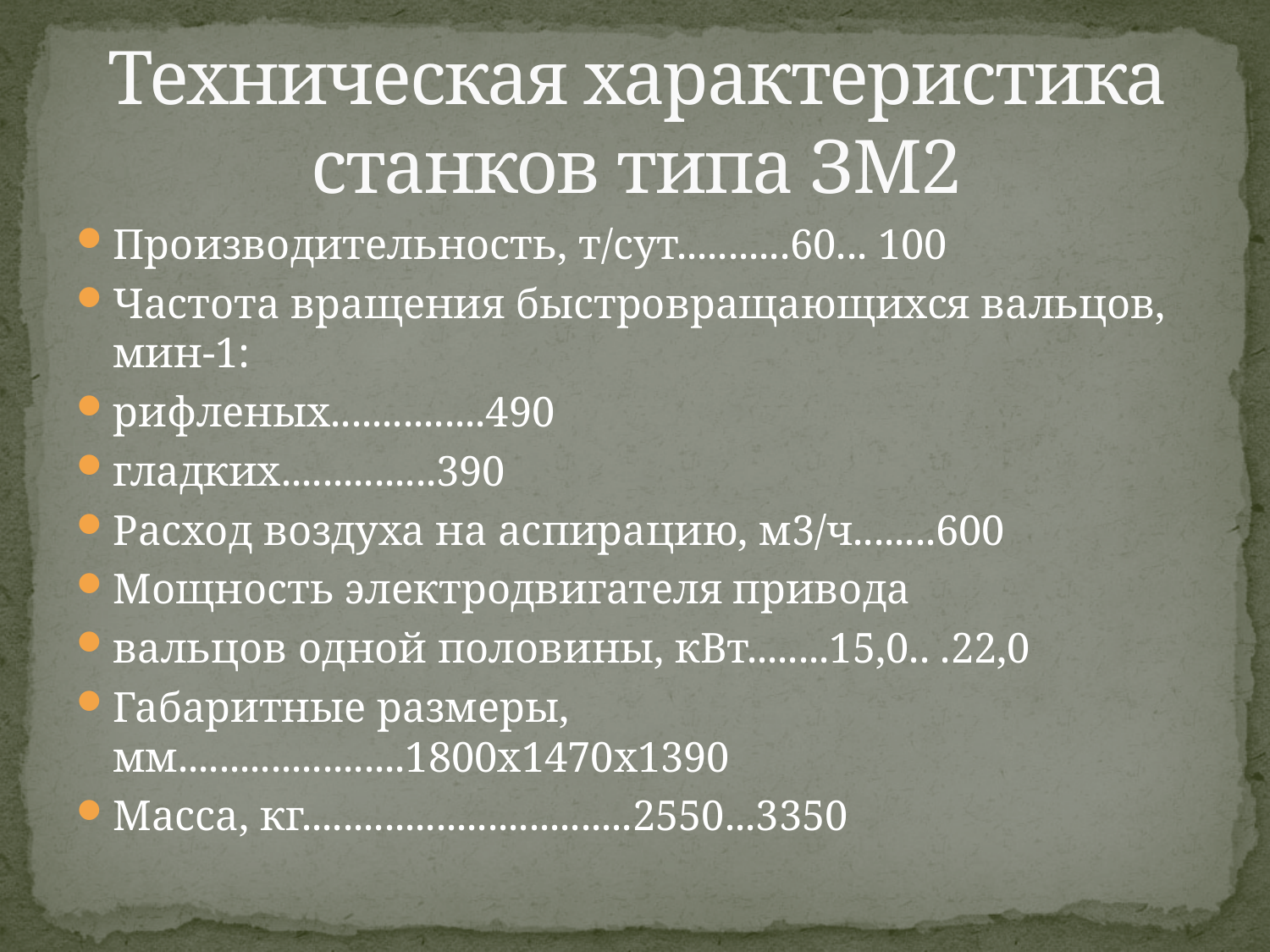

# Техническая характеристика станков типа ЗМ2
Производительность, т/сут...........60... 100
Частота вращения быстровращающихся вальцов, мин-1:
рифленых...............490
гладких...............390
Расход воздуха на аспирацию, м3/ч........600
Мощность электродвигателя привода
вальцов одной половины, кВт........15,0.. .22,0
Габаритные размеры, мм......................1800x1470x1390
Масса, кг................................2550...3350